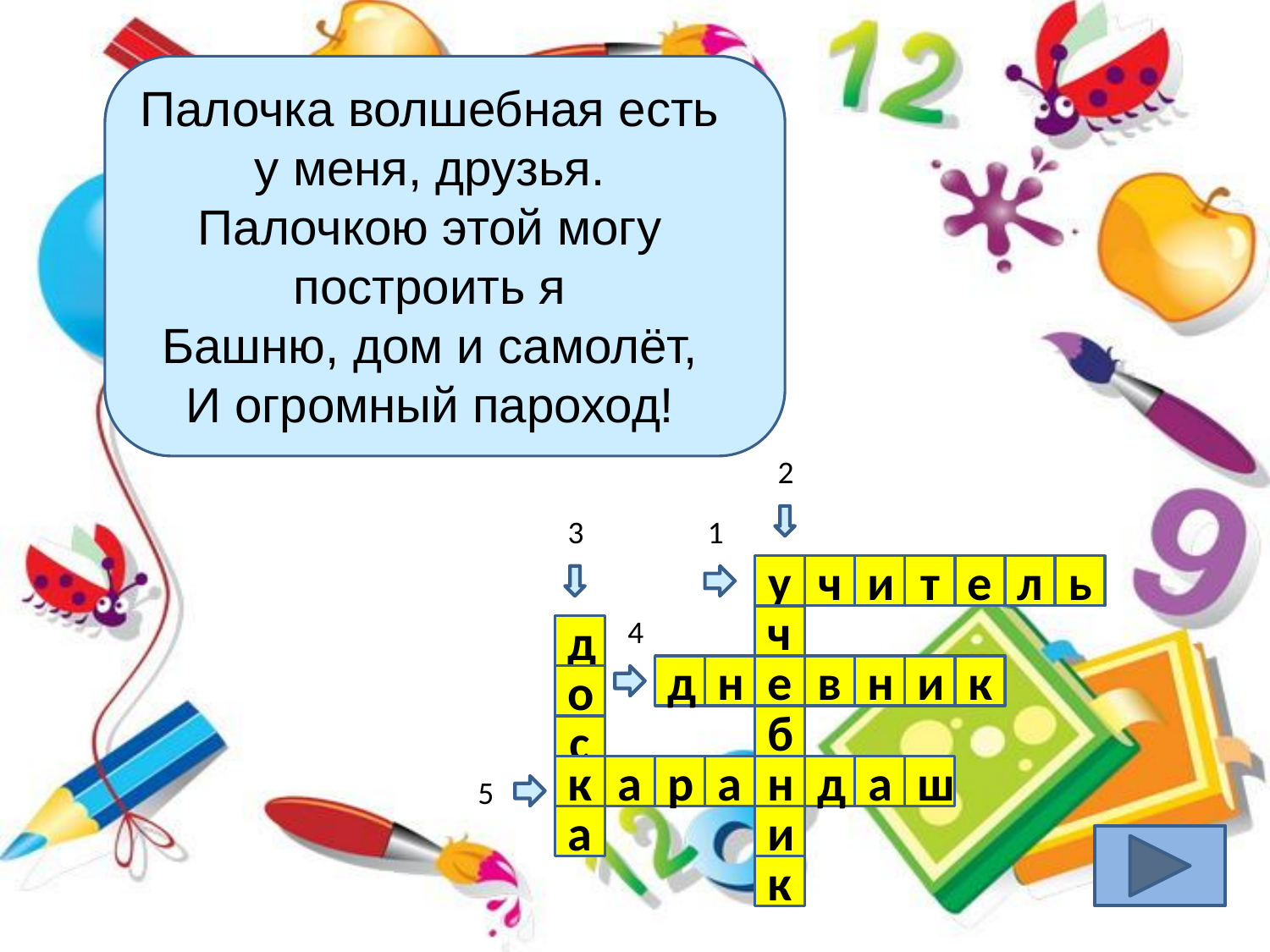

Палочка волшебная есть у меня, друзья.
Палочкою этой могу построить я
Башню, дом и самолёт,
И огромный пароход!
2
3
1

у
ч
и
т
е
л
ь

4
ч
д
д
н
е
в
н
и
к
о

б
с
к
а
р
а
н
д
а
ш
5

а
и

к